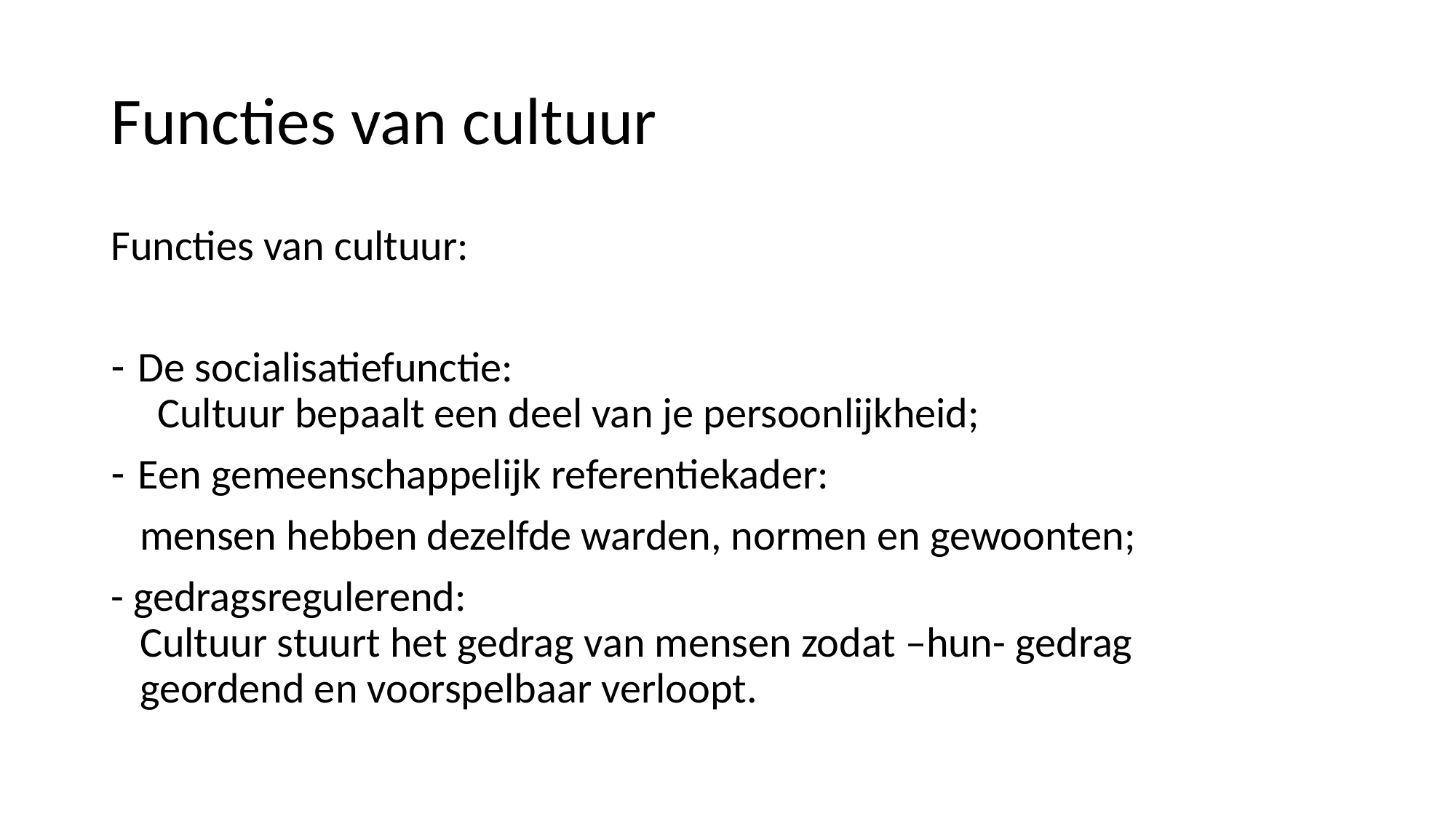

# Functies van cultuur
Functies van cultuur:

De socialisatiefunctie:
  Cultuur bepaalt een deel van je persoonlijkheid;
Een gemeenschappelijk referentiekader:
   mensen hebben dezelfde warden, normen en gewoonten;
- gedragsregulerend:
   Cultuur stuurt het gedrag van mensen zodat –hun- gedrag
   geordend en voorspelbaar verloopt.